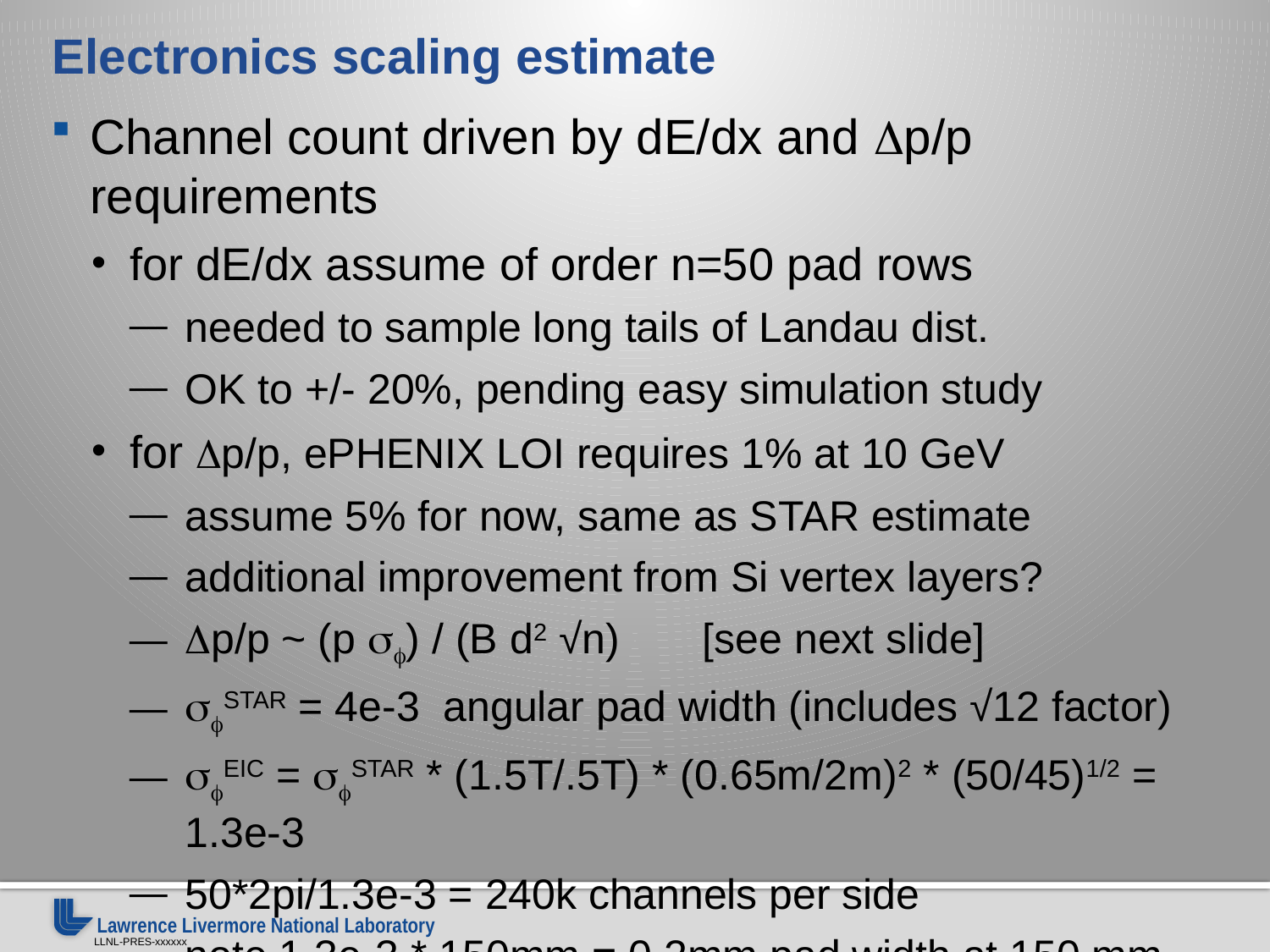

# Electronics scaling estimate
Channel count driven by dE/dx and Δp/p requirements
for dE/dx assume of order n=50 pad rows
needed to sample long tails of Landau dist.
OK to +/- 20%, pending easy simulation study
for Δp/p, ePHENIX LOI requires 1% at 10 GeV
assume 5% for now, same as STAR estimate
additional improvement from Si vertex layers?
Δp/p ~ (p σφ) / (B d2 √n)       [see next slide]
σφSTAR = 4e-3  angular pad width (includes √12 factor)
σφEIC = σφSTAR * (1.5T/.5T) * (0.65m/2m)2 * (50/45)1/2 = 1.3e-3
50*2pi/1.3e-3 = 240k channels per side
note 1.3e-3 * 150mm = 0.2mm pad width at 150 mm